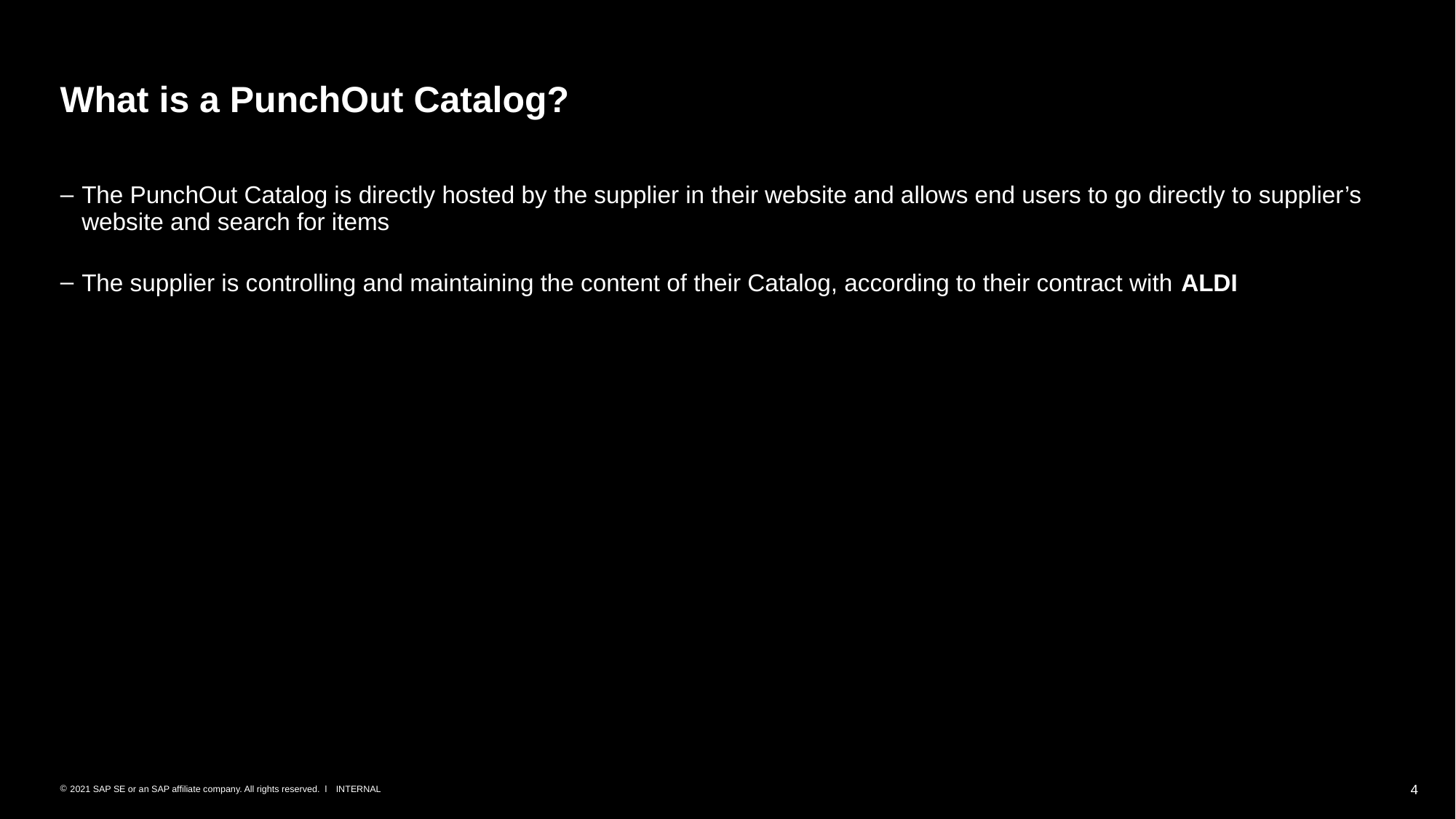

# What is a PunchOut Catalog?

The PunchOut Catalog is directly hosted by the supplier in their website and allows end users to go directly to supplier’s website and search for items

The supplier is controlling and maintaining the content of their Catalog, according to their contract with ALDI